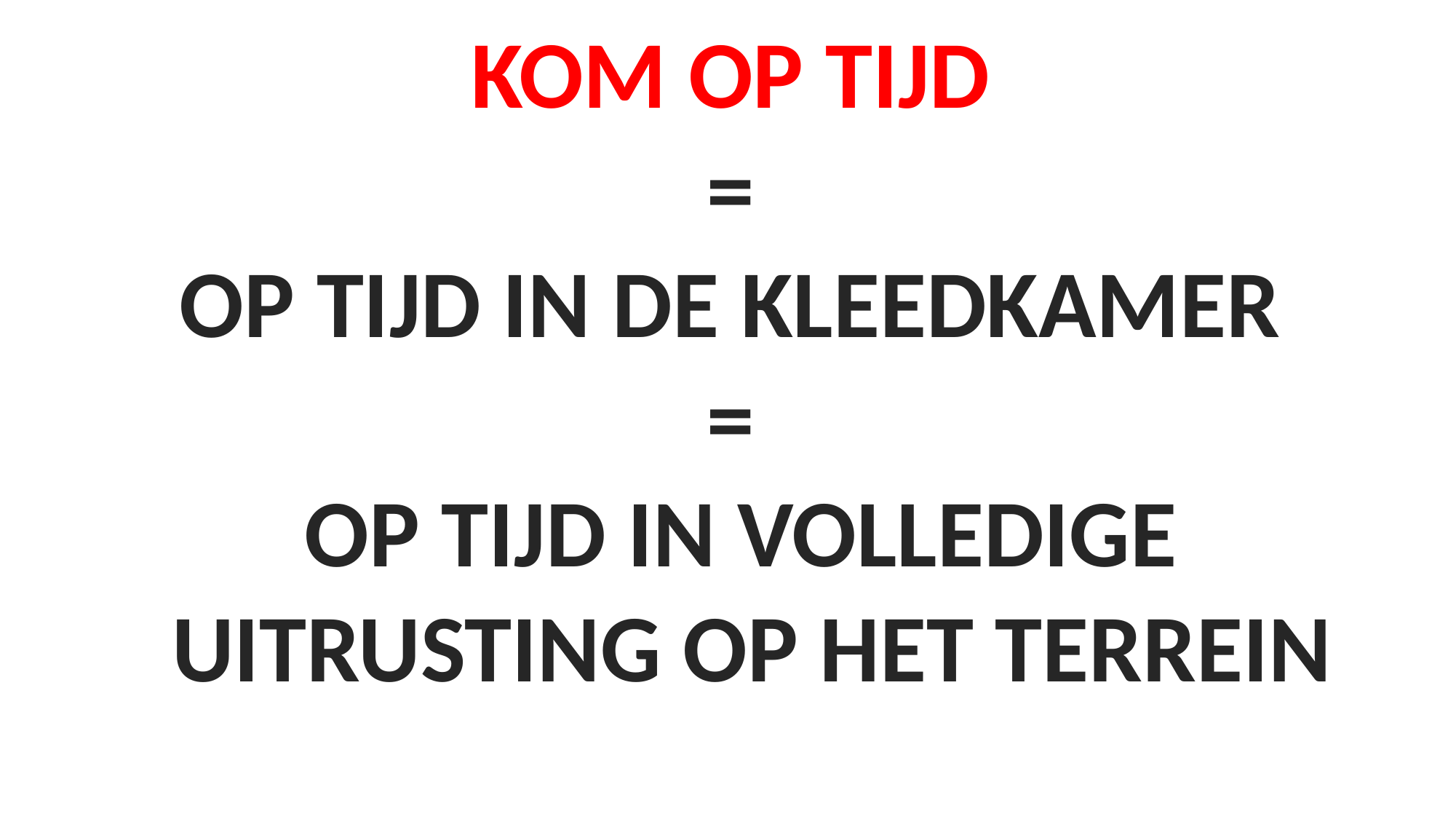

KOM OP TIJD
=
OP TIJD IN DE KLEEDKAMER
=
OP TIJD IN VOLLEDIGE
 UITRUSTING OP HET TERREIN